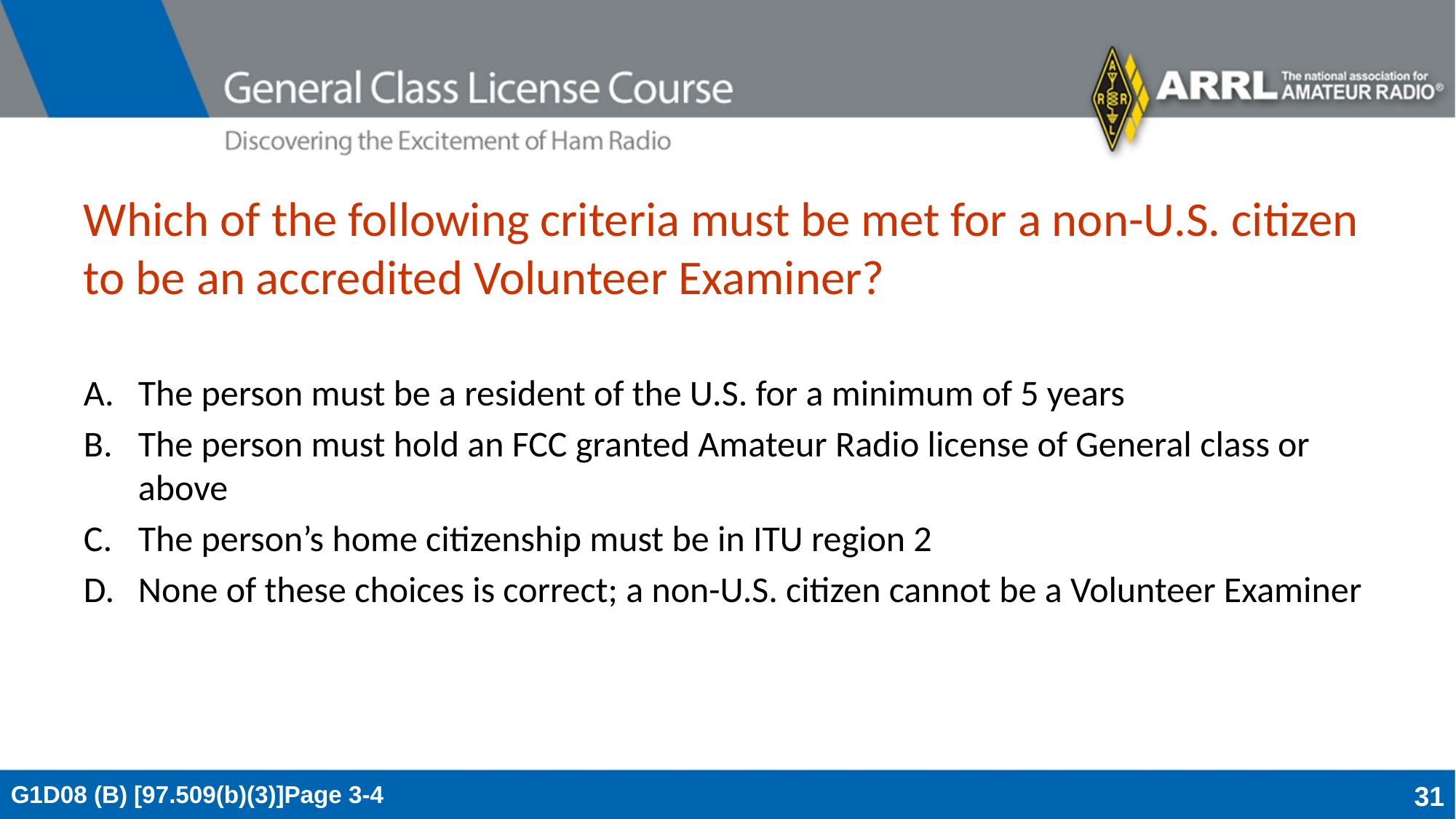

# Which of the following criteria must be met for a non-U.S. citizen to be an accredited Volunteer Examiner?
The person must be a resident of the U.S. for a minimum of 5 years
The person must hold an FCC granted Amateur Radio license of General class or above
The person’s home citizenship must be in ITU region 2
None of these choices is correct; a non-U.S. citizen cannot be a Volunteer Examiner
G1D08 (B) [97.509(b)(3)]Page 3-4
31